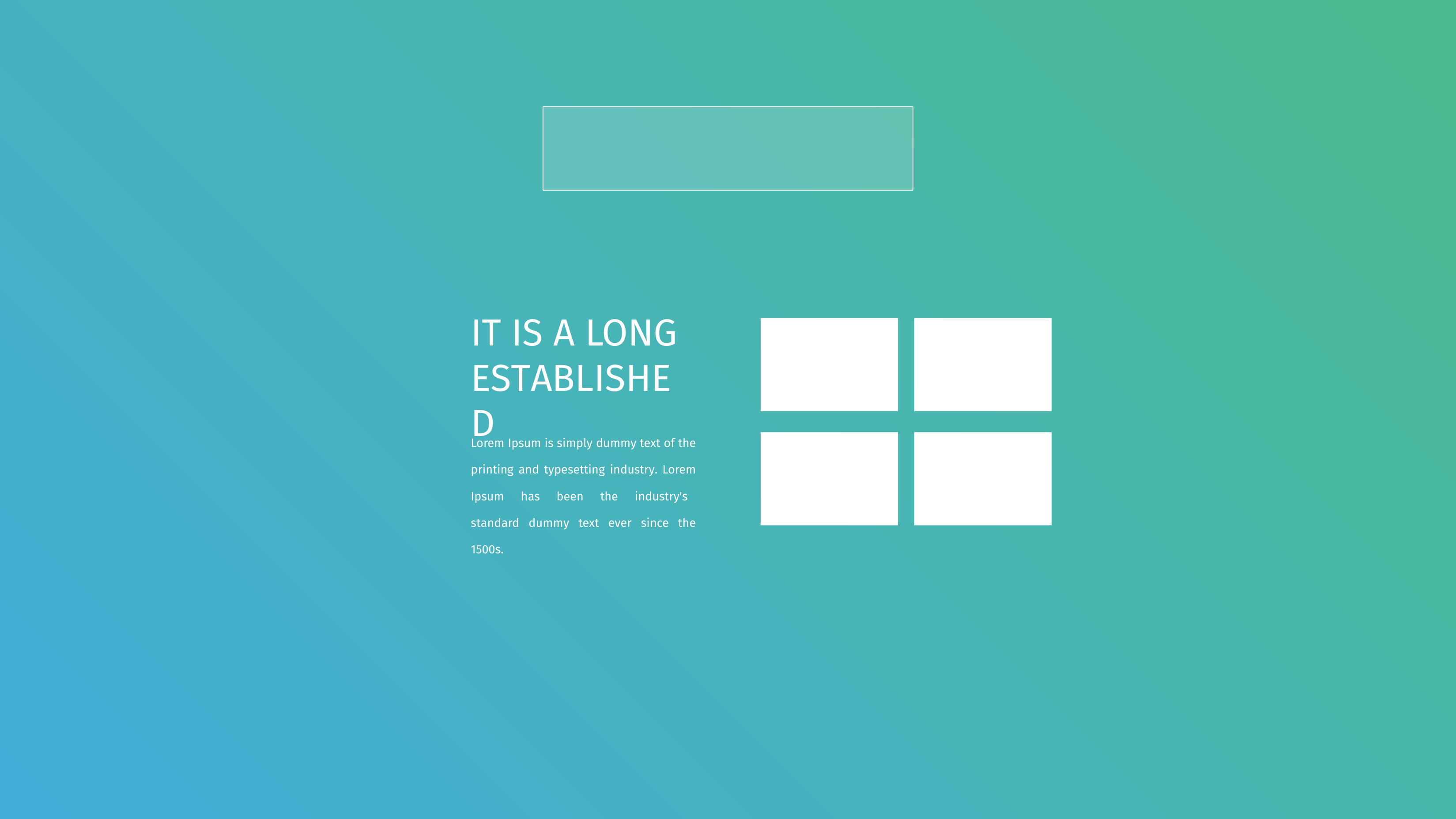

IT IS A LONG ESTABLISHED

Lorem Ipsum is simply dummy text of the printing and typesetting industry. Lorem Ipsum  has  been  the  industry's  standard dummy text ever since the 1500s.